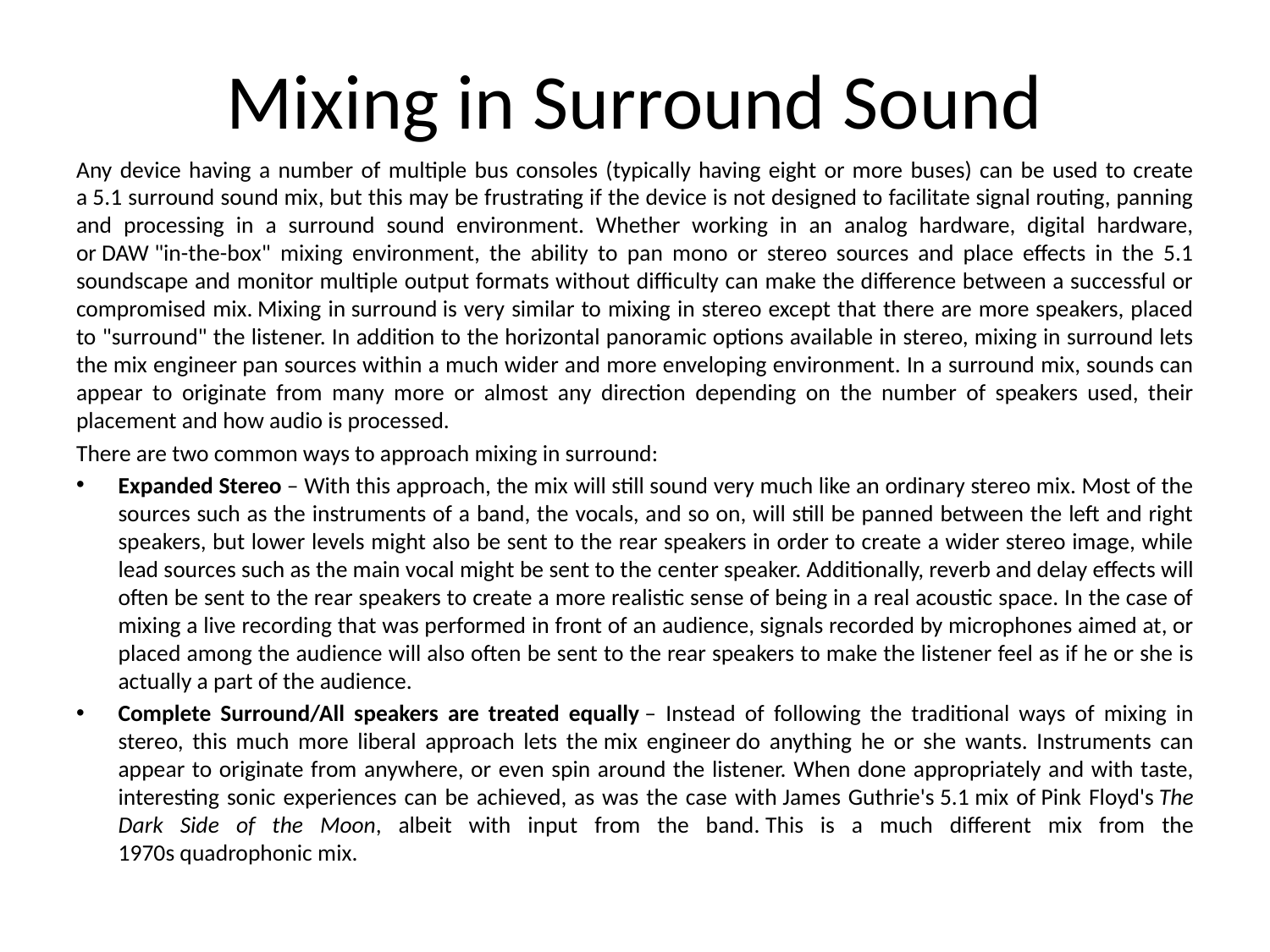

# Mixing in Surround Sound
Any device having a number of multiple bus consoles (typically having eight or more buses) can be used to create a 5.1 surround sound mix, but this may be frustrating if the device is not designed to facilitate signal routing, panning and processing in a surround sound environment. Whether working in an analog hardware, digital hardware, or DAW "in-the-box" mixing environment, the ability to pan mono or stereo sources and place effects in the 5.1 soundscape and monitor multiple output formats without difficulty can make the difference between a successful or compromised mix. Mixing in surround is very similar to mixing in stereo except that there are more speakers, placed to "surround" the listener. In addition to the horizontal panoramic options available in stereo, mixing in surround lets the mix engineer pan sources within a much wider and more enveloping environment. In a surround mix, sounds can appear to originate from many more or almost any direction depending on the number of speakers used, their placement and how audio is processed.
There are two common ways to approach mixing in surround:
Expanded Stereo – With this approach, the mix will still sound very much like an ordinary stereo mix. Most of the sources such as the instruments of a band, the vocals, and so on, will still be panned between the left and right speakers, but lower levels might also be sent to the rear speakers in order to create a wider stereo image, while lead sources such as the main vocal might be sent to the center speaker. Additionally, reverb and delay effects will often be sent to the rear speakers to create a more realistic sense of being in a real acoustic space. In the case of mixing a live recording that was performed in front of an audience, signals recorded by microphones aimed at, or placed among the audience will also often be sent to the rear speakers to make the listener feel as if he or she is actually a part of the audience.
Complete Surround/All speakers are treated equally – Instead of following the traditional ways of mixing in stereo, this much more liberal approach lets the mix engineer do anything he or she wants. Instruments can appear to originate from anywhere, or even spin around the listener. When done appropriately and with taste, interesting sonic experiences can be achieved, as was the case with James Guthrie's 5.1 mix of Pink Floyd's The Dark Side of the Moon, albeit with input from the band. This is a much different mix from the 1970s quadrophonic mix.